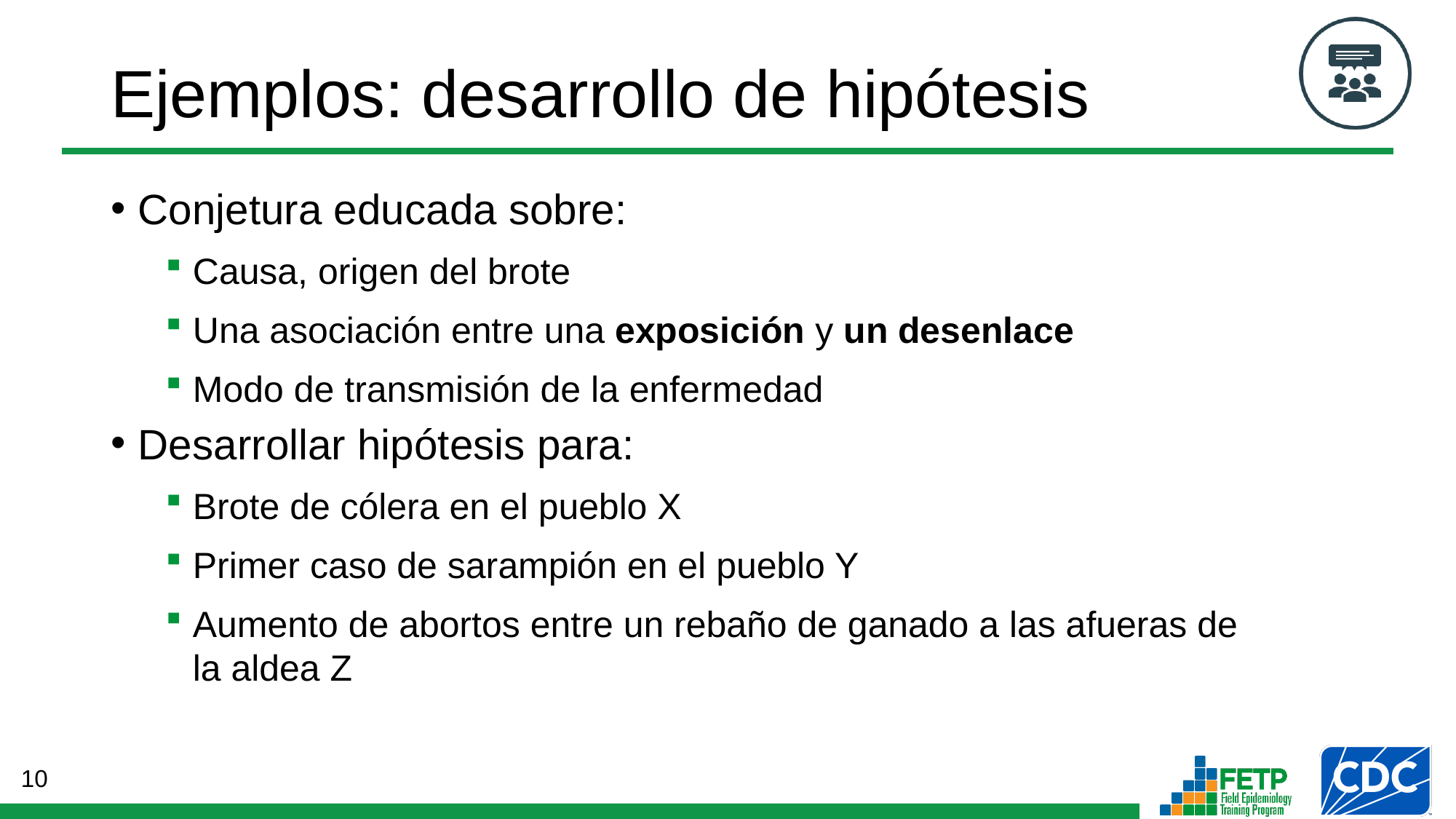

Ejemplos: desarrollo de hipótesis
Conjetura educada sobre:
Causa, origen del brote
Una asociación entre una exposición y un desenlace
Modo de transmisión de la enfermedad
Desarrollar hipótesis para:
Brote de cólera en el pueblo X
Primer caso de sarampión en el pueblo Y
Aumento de abortos entre un rebaño de ganado a las afueras de
la aldea Z